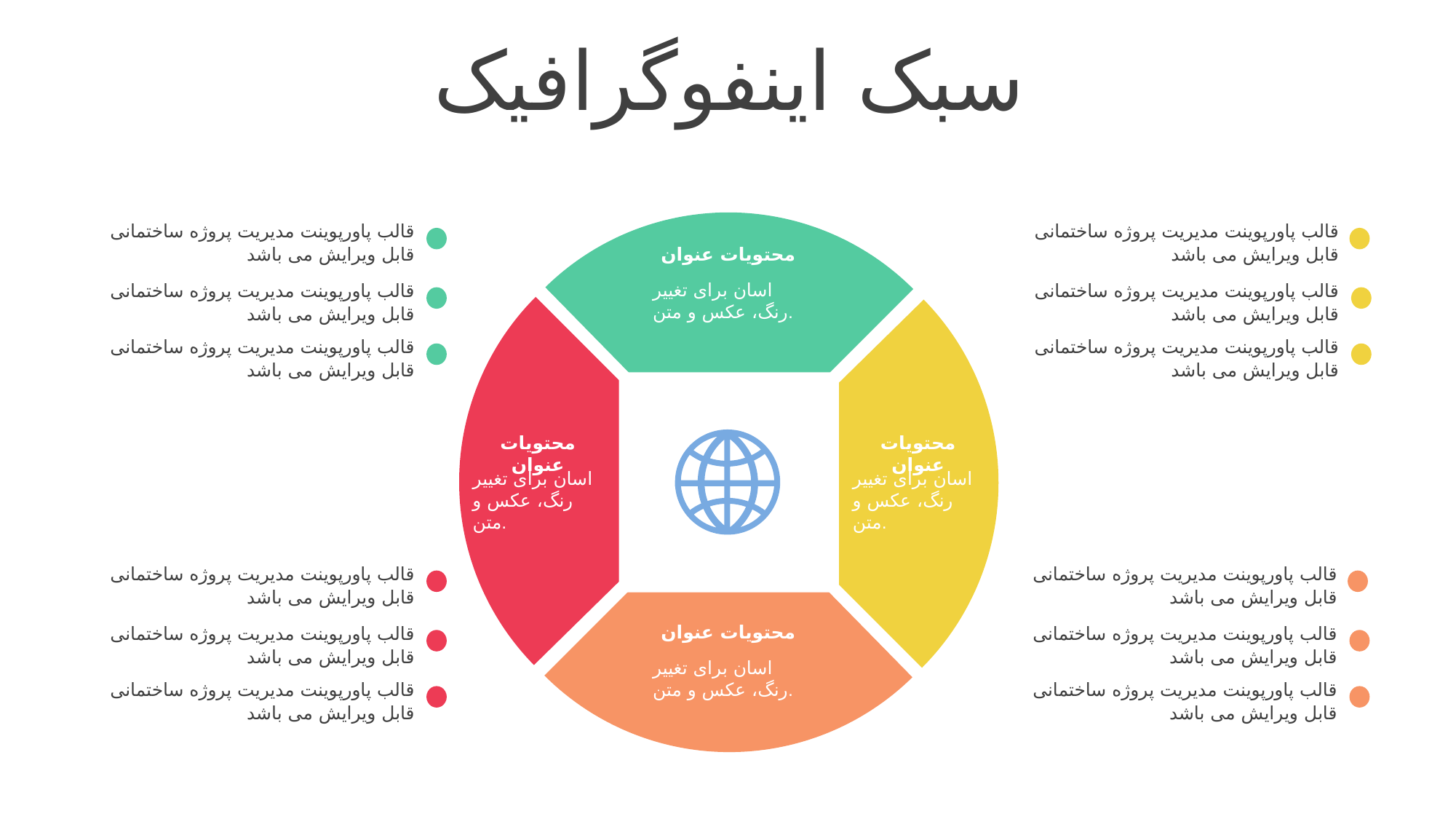

سبک اینفوگرافیک
قالب پاورپوینت مدیریت پروژه ساختمانی قابل ویرایش می باشد

قالب پاورپوینت مدیریت پروژه ساختمانی قابل ویرایش می باشد

قالب پاورپوینت مدیریت پروژه ساختمانی قابل ویرایش می باشد

قالب پاورپوینت مدیریت پروژه ساختمانی قابل ویرایش می باشد

قالب پاورپوینت مدیریت پروژه ساختمانی قابل ویرایش می باشد

قالب پاورپوینت مدیریت پروژه ساختمانی قابل ویرایش می باشد

محتویات عنوان
اسان برای تغییر رنگ، عکس و متن.

محتویات عنوان
اسان برای تغییر رنگ، عکس و متن.

محتویات عنوان
اسان برای تغییر رنگ، عکس و متن.

قالب پاورپوینت مدیریت پروژه ساختمانی قابل ویرایش می باشد

قالب پاورپوینت مدیریت پروژه ساختمانی قابل ویرایش می باشد

قالب پاورپوینت مدیریت پروژه ساختمانی قابل ویرایش می باشد

قالب پاورپوینت مدیریت پروژه ساختمانی قابل ویرایش می باشد

قالب پاورپوینت مدیریت پروژه ساختمانی قابل ویرایش می باشد

قالب پاورپوینت مدیریت پروژه ساختمانی قابل ویرایش می باشد

محتویات عنوان
اسان برای تغییر رنگ، عکس و متن.